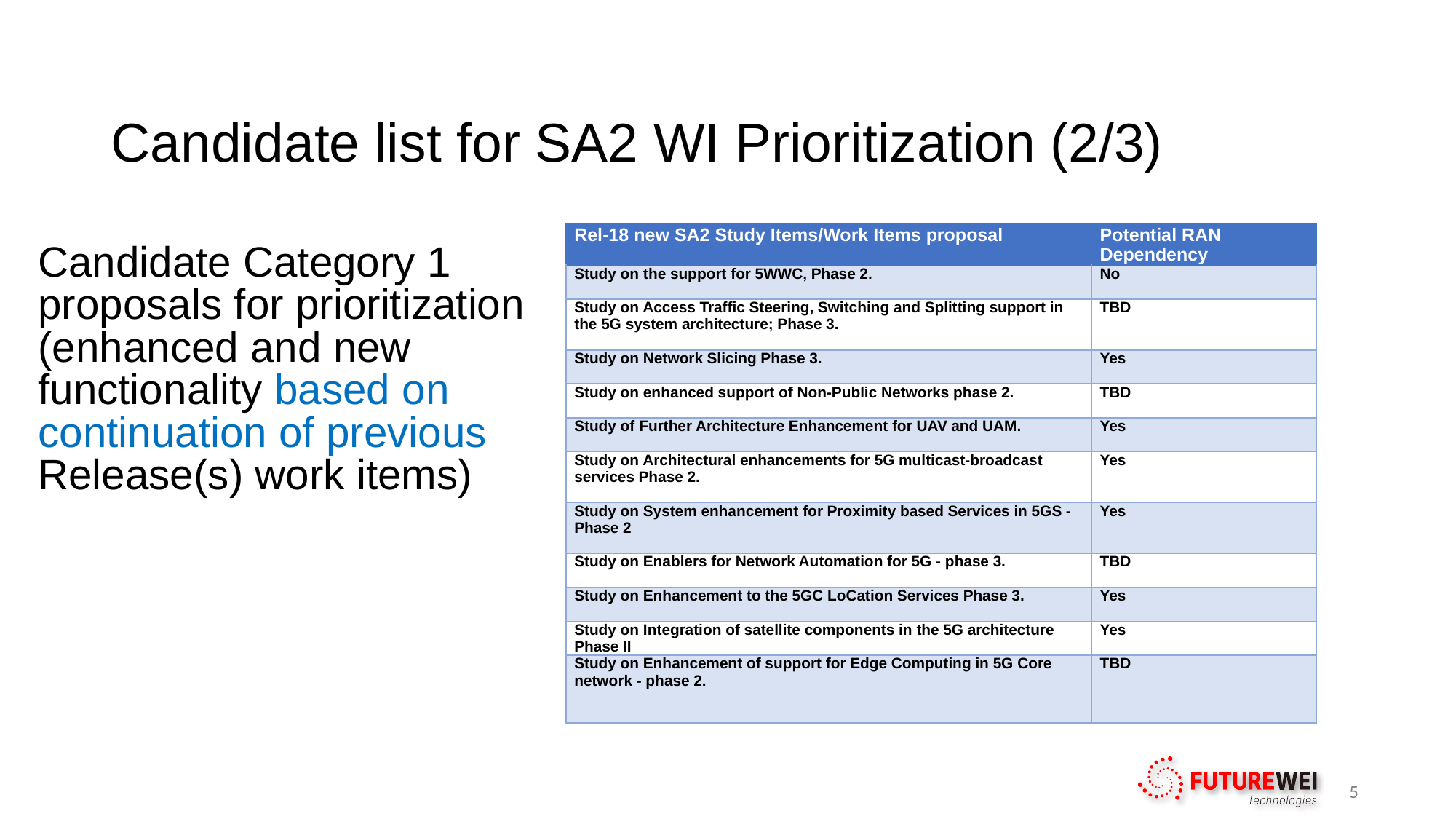

# Candidate list for SA2 WI Prioritization (2/3)
| Rel-18 new SA2 Study Items/Work Items proposal | Potential RAN Dependency |
| --- | --- |
| Study on the support for 5WWC, Phase 2. | No |
| Study on Access Traffic Steering, Switching and Splitting support in the 5G system architecture; Phase 3. | TBD |
| Study on Network Slicing Phase 3. | Yes |
| Study on enhanced support of Non-Public Networks phase 2. | TBD |
| Study of Further Architecture Enhancement for UAV and UAM. | Yes |
| Study on Architectural enhancements for 5G multicast-broadcast services Phase 2. | Yes |
| Study on System enhancement for Proximity based Services in 5GS - Phase 2 | Yes |
| Study on Enablers for Network Automation for 5G - phase 3. | TBD |
| Study on Enhancement to the 5GC LoCation Services Phase 3. | Yes |
| Study on Integration of satellite components in the 5G architecture Phase II | Yes |
| Study on Enhancement of support for Edge Computing in 5G Core network - phase 2. | TBD |
Candidate Category 1 proposals for prioritization (enhanced and new functionality based on continuation of previous Release(s) work items)

5